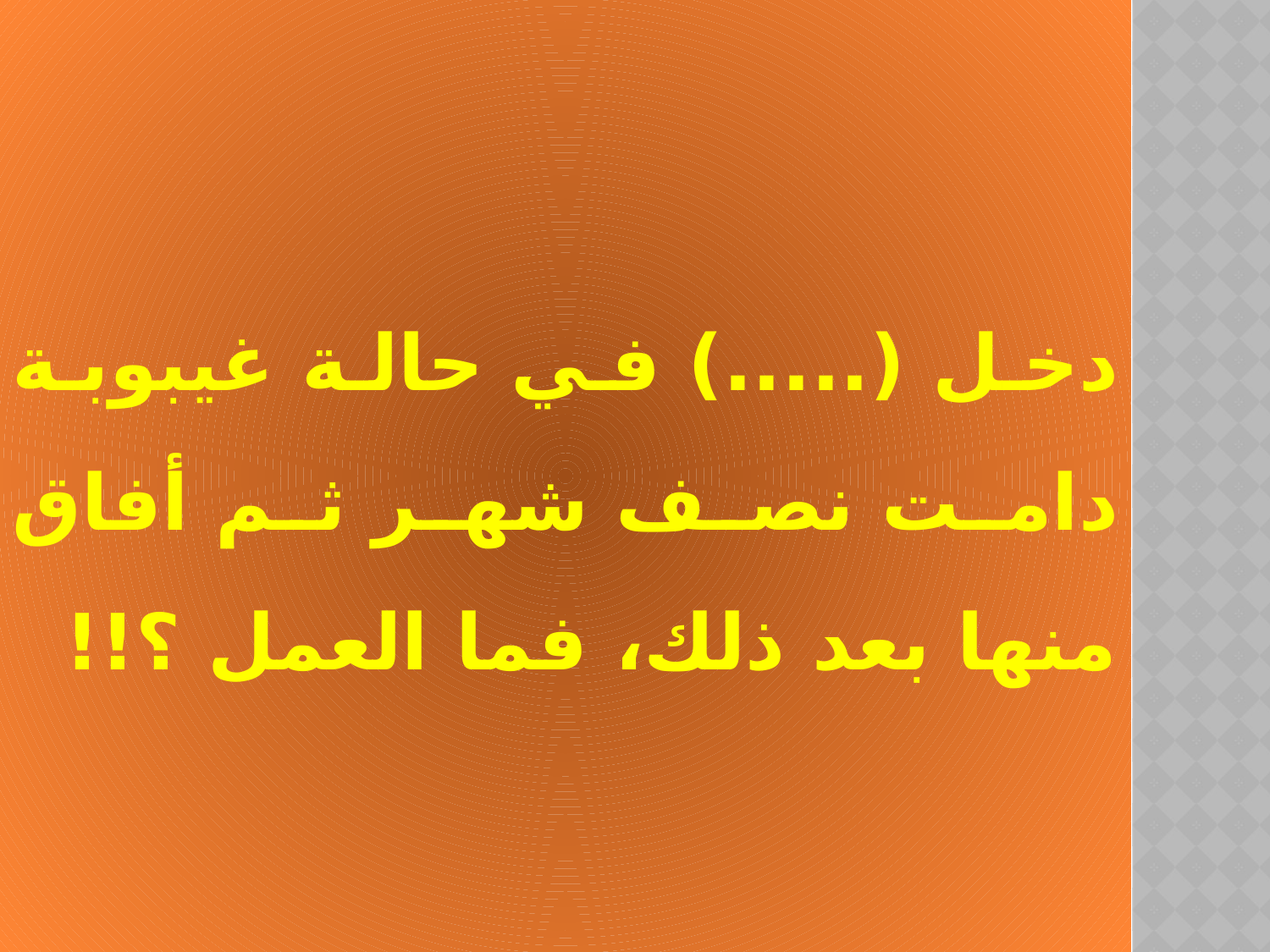

دخل (.....) في حالة غيبوبة دامت نصف شهر ثم أفاق منها بعد ذلك، فما العمل ؟!!